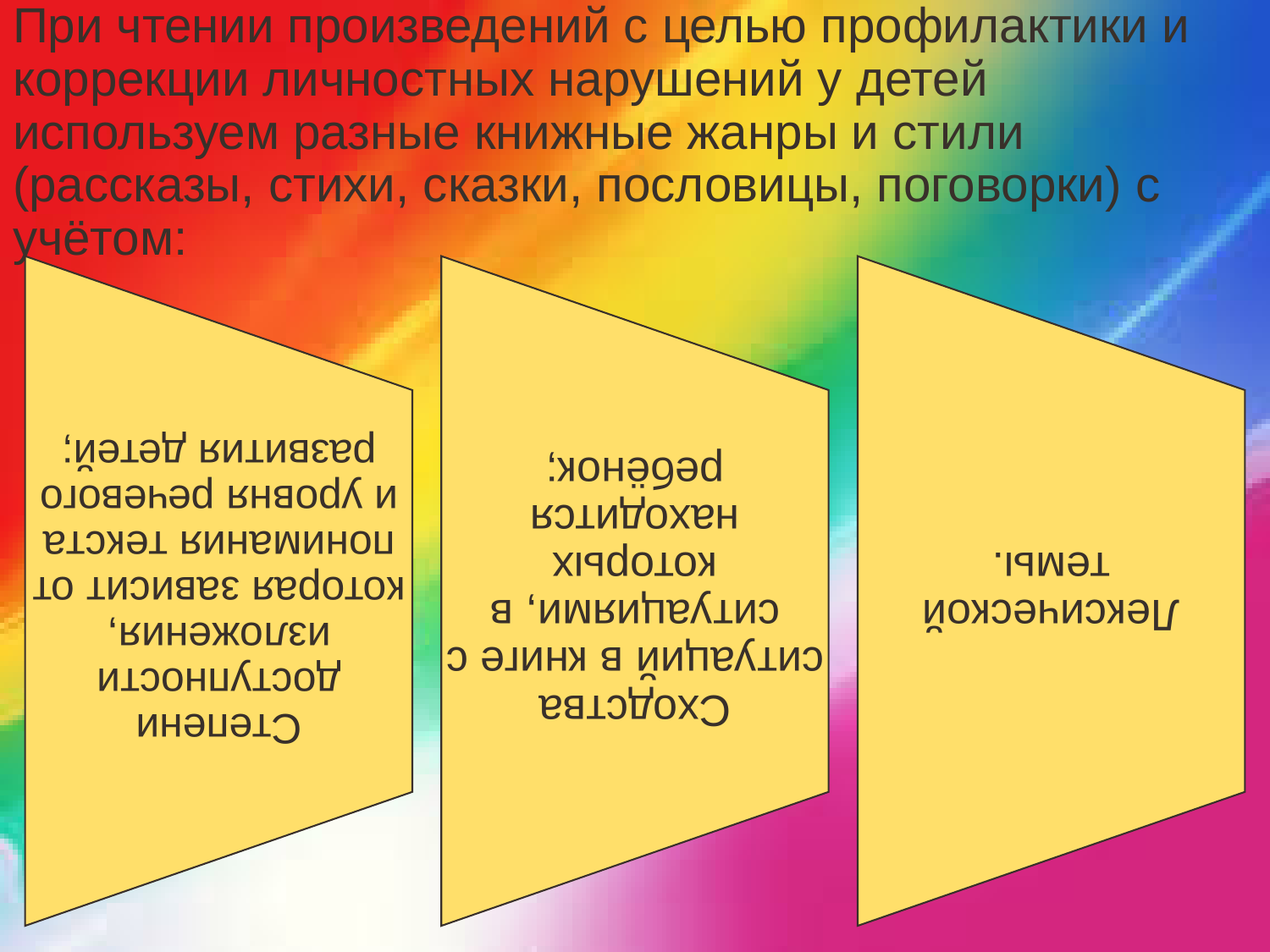

# При чтении произведений с целью профилактики и коррекции личностных нарушений у детей используем разные книжные жанры и стили (рассказы, стихи, сказки, пословицы, поговорки) с учётом:
Степени доступности изложения, которая зависит от понимания текста и уровня речевого развития детей;
Сходства ситуаций в книге с ситуациями, в которых находится ребёнок;
Лексической темы.